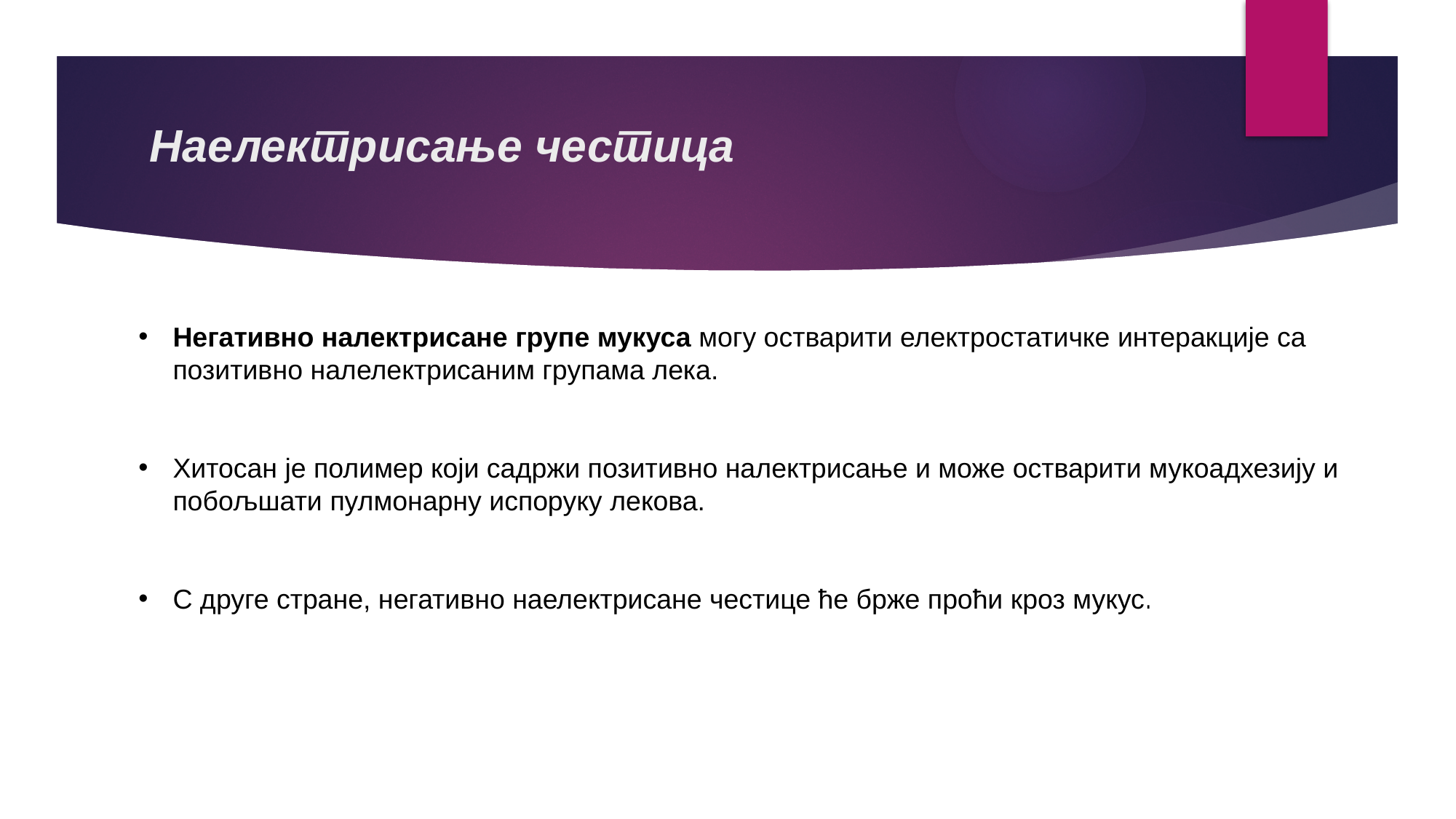

# Наелектрисање честица

Негативно налектрисане групе мукуса могу остварити електростатичке интеракције са позитивно налелектрисаним групама лека.

Хитосан је полимер који садржи позитивно налектрисање и може остварити мукоадхезију и побољшати пулмонарну испоруку лекова.

С друге стране, негативно наелектрисане честице ће брже проћи кроз мукус.